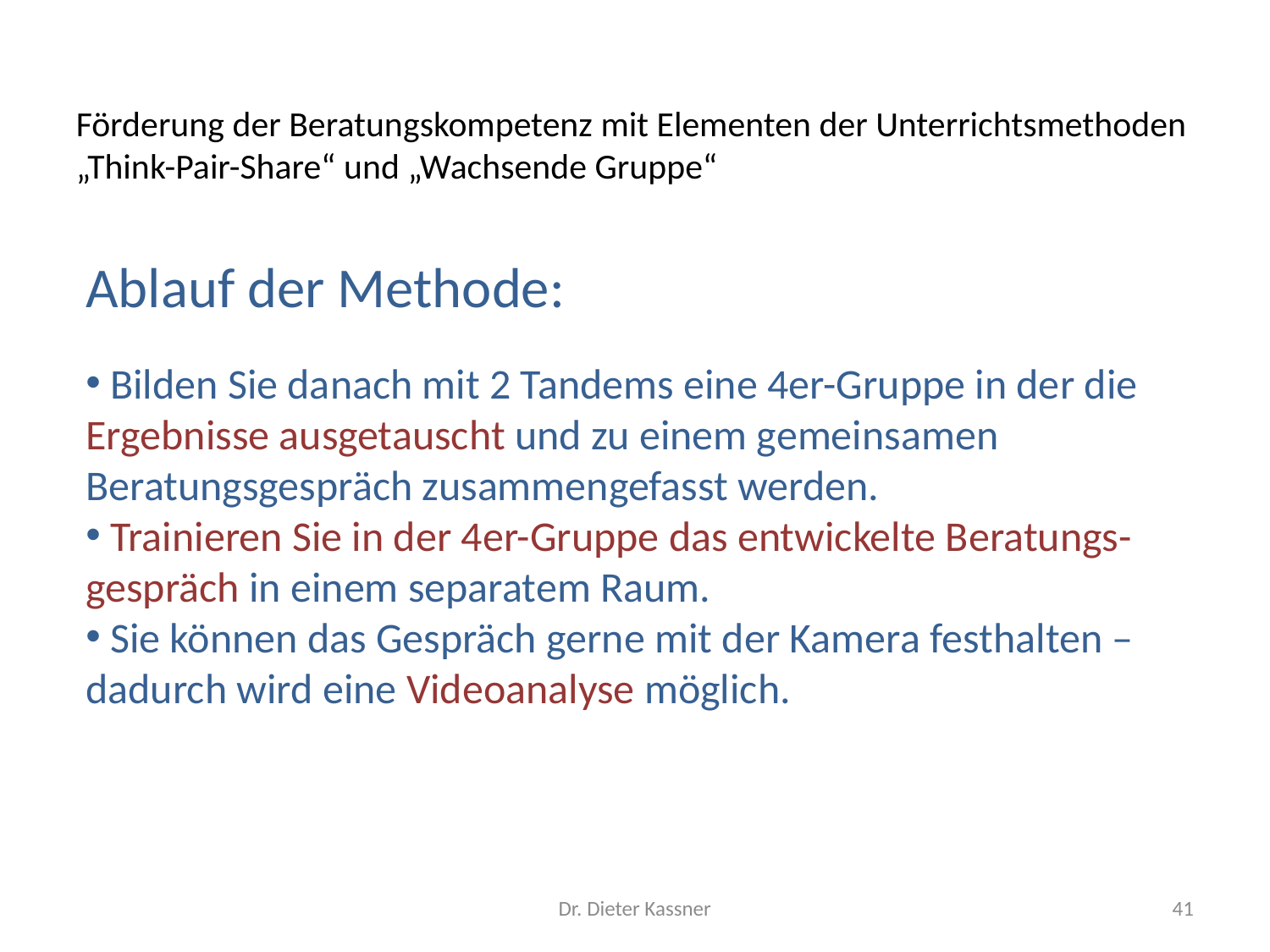

Förderung der Beratungskompetenz mit Elementen der Unterrichtsmethoden „Think-Pair-Share“ und „Wachsende Gruppe“
Ablauf der Methode:

 Bilden Sie danach mit 2 Tandems eine 4er-Gruppe in der die Ergebnisse ausgetauscht und zu einem gemeinsamen Beratungsgespräch zusammengefasst werden.
 Trainieren Sie in der 4er-Gruppe das entwickelte Beratungs-gespräch in einem separatem Raum.
 Sie können das Gespräch gerne mit der Kamera festhalten – dadurch wird eine Videoanalyse möglich.
Dr. Dieter Kassner
41